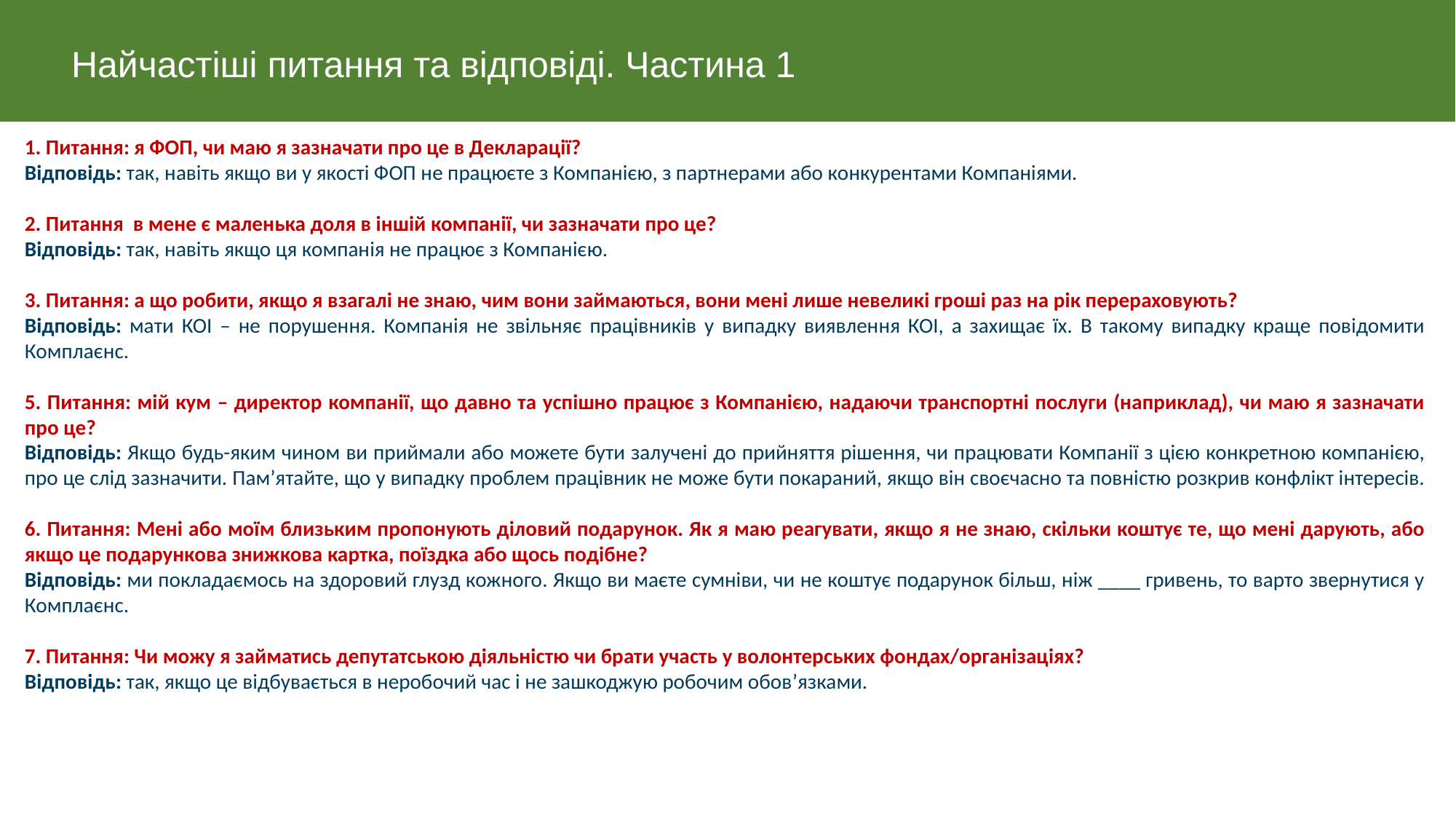

Найчастіші питання та відповіді. Частина 1
1. Питання: я ФОП, чи маю я зазначати про це в Декларації?
Відповідь: так, навіть якщо ви у якості ФОП не працюєте з Компанією, з партнерами або конкурентами Компаніями.

2. Питання  в мене є маленька доля в іншій компанії, чи зазначати про це?
Відповідь: так, навіть якщо ця компанія не працює з Компанією.

3. Питання: а що робити, якщо я взагалі не знаю, чим вони займаються, вони мені лише невеликі гроші раз на рік перераховують?
Відповідь: мати КОІ – не порушення. Компанія не звільняє працівників у випадку виявлення КОІ, а захищає їх. В такому випадку краще повідомити Комплаєнс.

5. Питання: мій кум – директор компанії, що давно та успішно працює з Компанією, надаючи транспортні послуги (наприклад), чи маю я зазначати про це?
Відповідь: Якщо будь-яким чином ви приймали або можете бути залучені до прийняття рішення, чи працювати Компанії з цією конкретною компанією, про це слід зазначити. Пам’ятайте, що у випадку проблем працівник не може бути покараний, якщо він своєчасно та повністю розкрив конфлікт інтересів.

6. Питання: Мені або моїм близьким пропонують діловий подарунок. Як я маю реагувати, якщо я не знаю, скільки коштує те, що мені дарують, або якщо це подарункова знижкова картка, поїздка або щось подібне?
Відповідь: ми покладаємось на здоровий глузд кожного. Якщо ви маєте сумніви, чи не коштує подарунок більш, ніж ____ гривень, то варто звернутися у Комплаєнс.

7. Питання: Чи можу я займатись депутатською діяльністю чи брати участь у волонтерських фондах/організаціях?
Відповідь: так, якщо це відбувається в неробочий час і не зашкоджую робочим обов’язками.